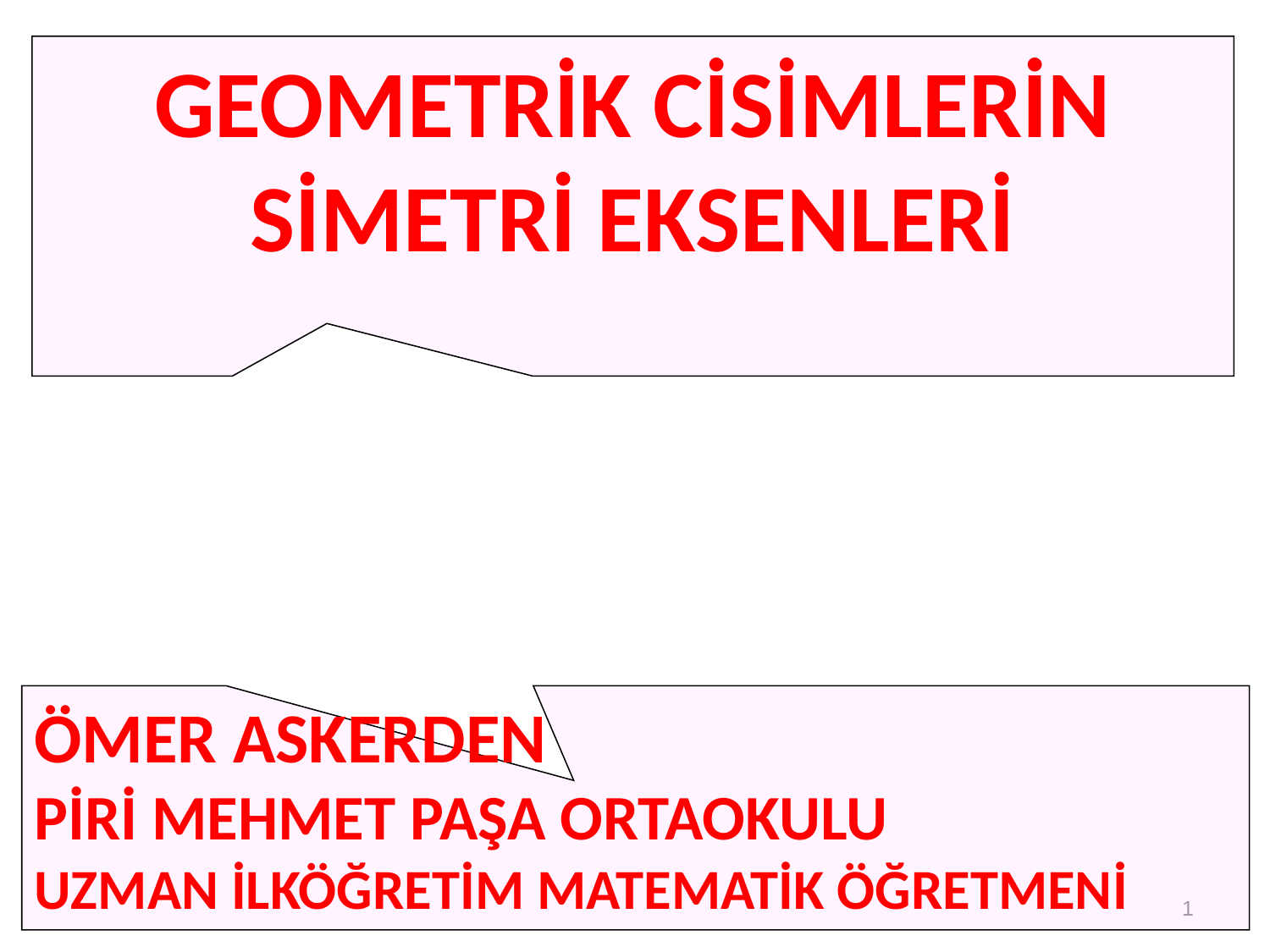

GEOMETRİK CİSİMLERİN SİMETRİ EKSENLERİ
ÖMER ASKERDEN
PİRİ MEHMET PAŞA ORTAOKULU
UZMAN İLKÖĞRETİM MATEMATİK ÖĞRETMENİ
1